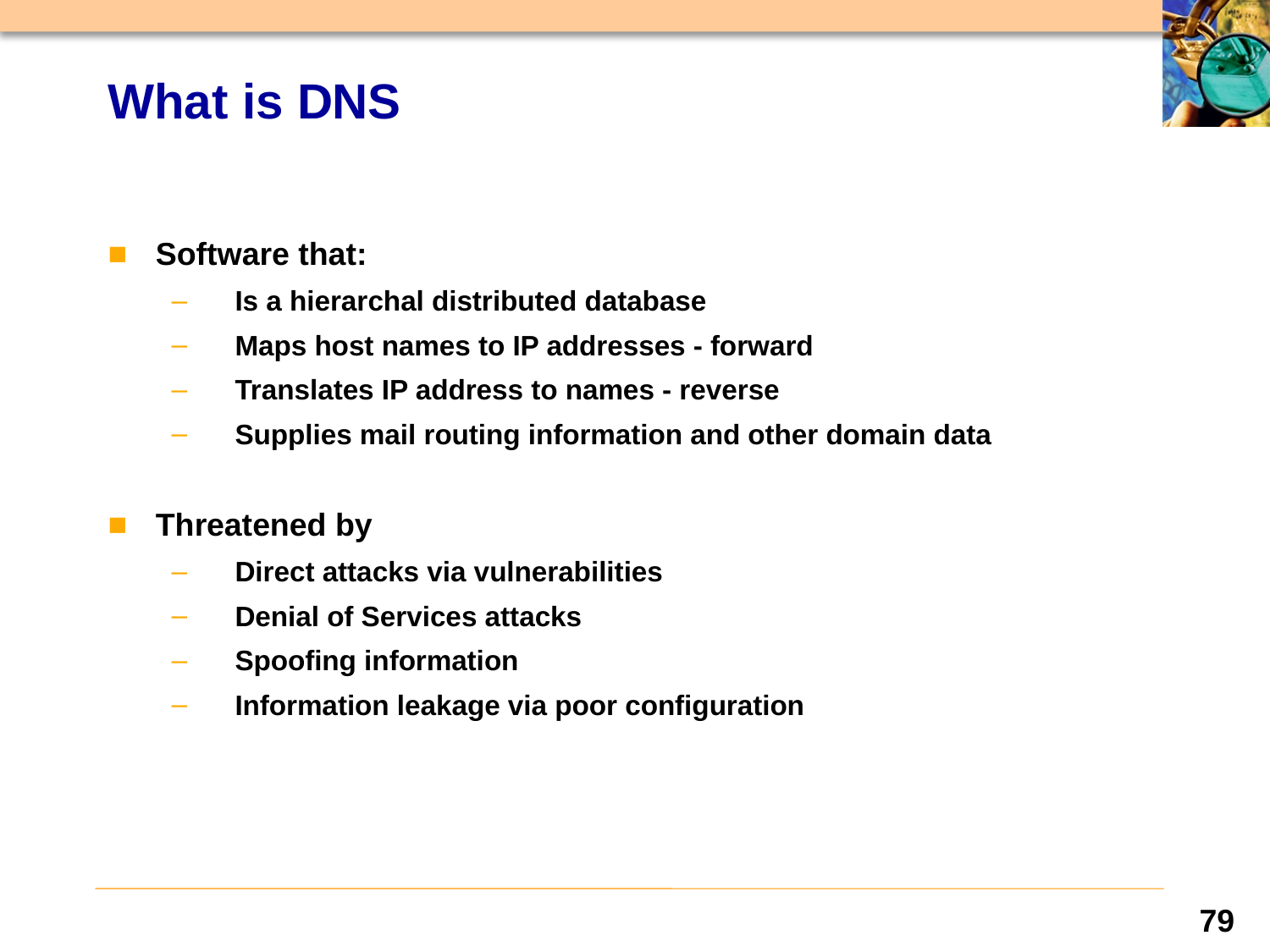

# What is DNS

Software that:
Is a hierarchal distributed database
Maps host names to IP addresses - forward
Translates IP address to names - reverse
Supplies mail routing information and other domain data

Threatened by
Direct attacks via vulnerabilities
Denial of Services attacks
Spoofing information
Information leakage via poor configuration